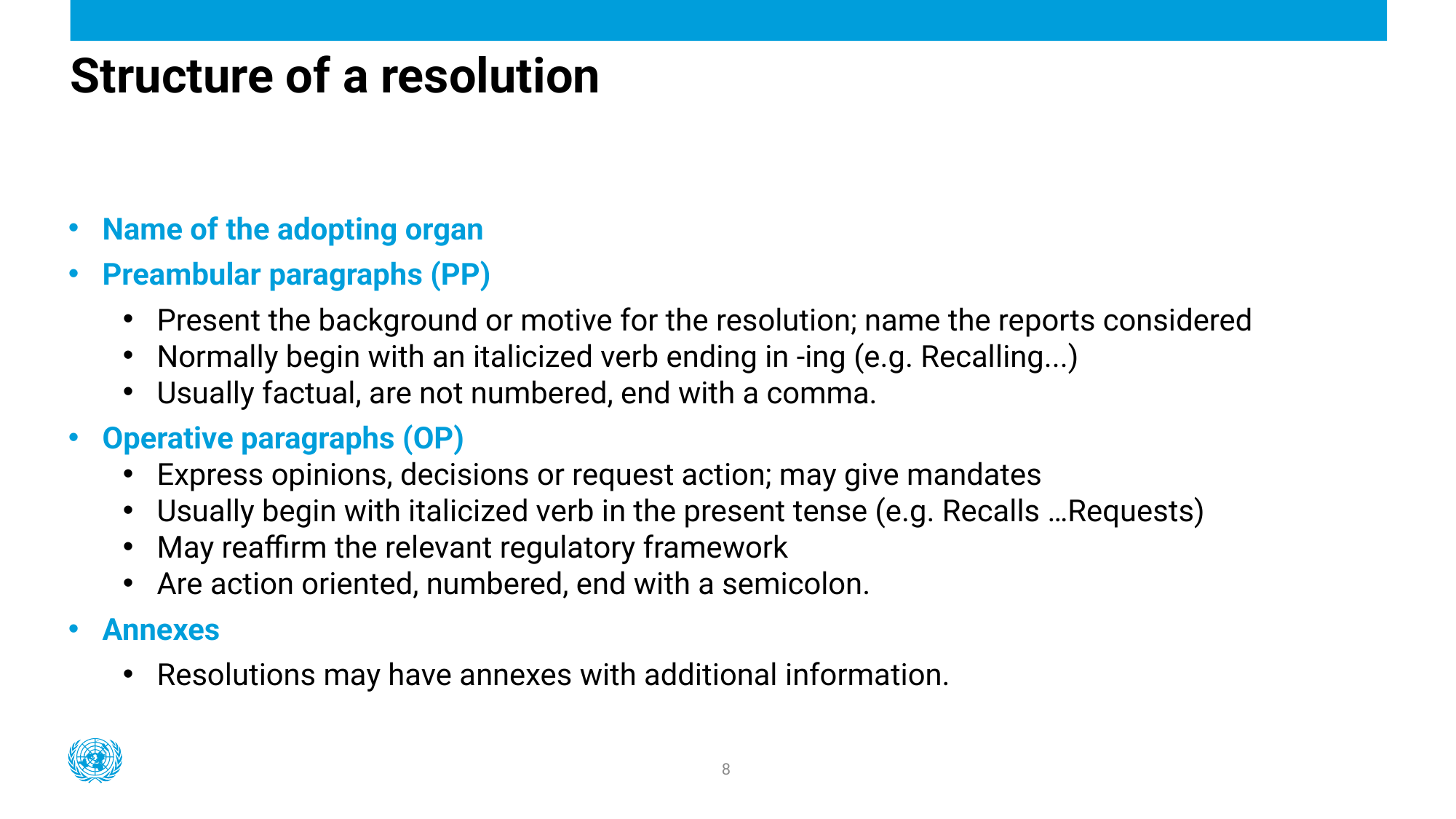

# Structure of a resolution
Name of the adopting organ
Preambular paragraphs (PP)
Present the background or motive for the resolution; name the reports considered
Normally begin with an italicized verb ending in -ing (e.g. Recalling...)
Usually factual, are not numbered, end with a comma.
Operative paragraphs (OP)
Express opinions, decisions or request action; may give mandates
Usually begin with italicized verb in the present tense (e.g. Recalls …Requests)
May reaffirm the relevant regulatory framework
Are action oriented, numbered, end with a semicolon.
Annexes
Resolutions may have annexes with additional information.
8